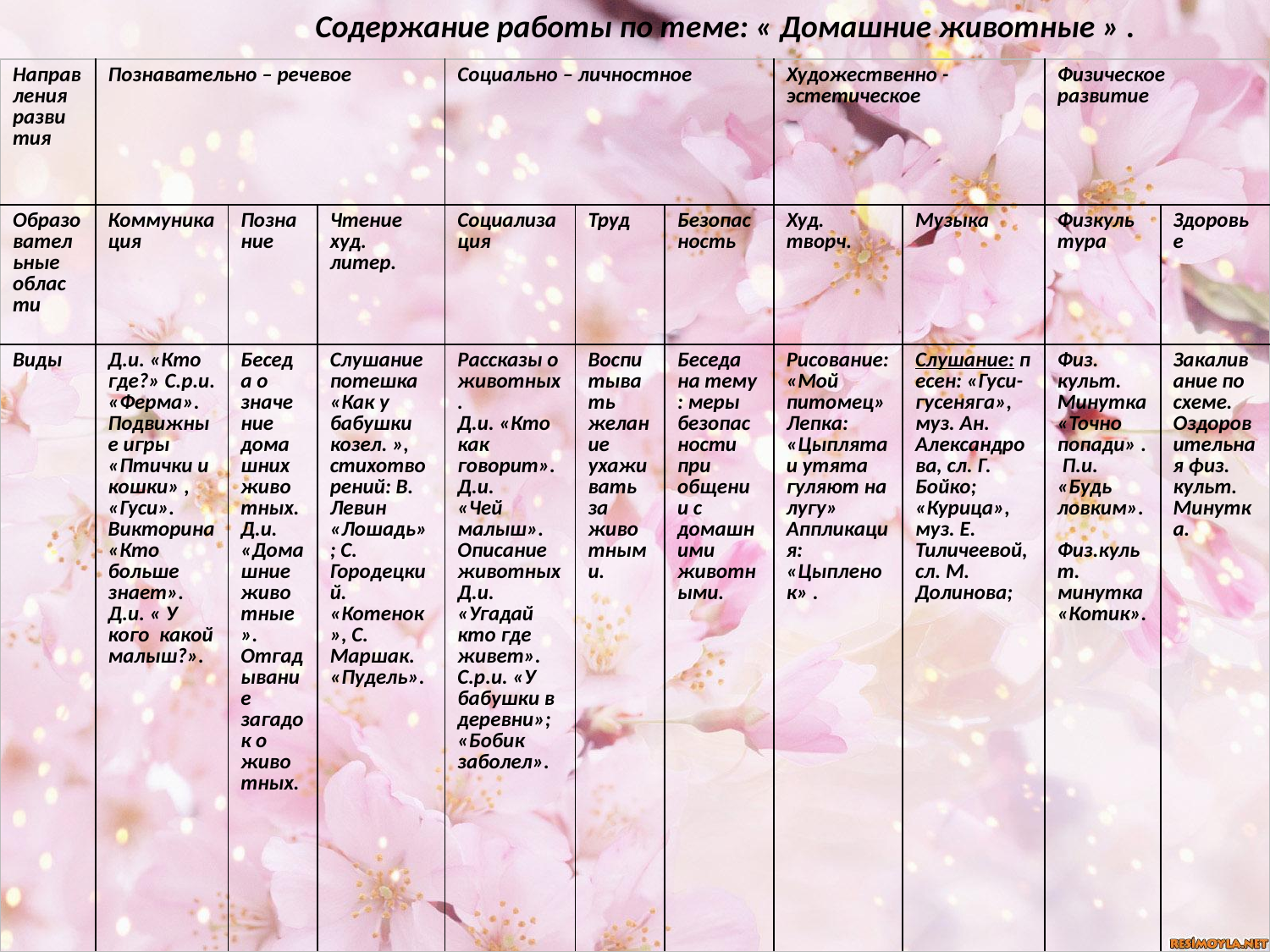

Содержание работы по теме: « Домашние животные » .
| Направления развития | Познавательно – речевое |  |  | Социально – личностное |  |  | Художественно - эстетическое |  | Физическое развитие |  |
| --- | --- | --- | --- | --- | --- | --- | --- | --- | --- | --- |
| Образовательные области | Коммуникация | Познание | Чтение худ. литер. | Социализация | Труд | Безопасность | Худ. творч. | Музыка | Физкультура | Здоровье |
| Виды | Д.и. «Кто где?» С.р.и. «Ферма». Подвижные игры «Птички и кошки» , «Гуси». Викторина «Кто больше знает». Д.и. « У кого какой малыш?». | Беседа о значение домашних животных. Д.и. «Домашние животные». Отгадывание загадок о животных. | Слушание потешка «Как у бабушки козел. », стихотворений: В. Левин «Лошадь»; С. Городецкий. «Котенок», С. Маршак. «Пудель». | Рассказы о животных. Д.и. «Кто как говорит». Д.и. «Чей малыш». Описание животныхД.и. «Угадай кто где живет». С.р.и. «У бабушки в деревни»; «Бобик заболел». | Воспитывать желание ухаживать за животными. | Беседа на тему : меры безопасности при общении с домашними животными. | Рисование: «Мой питомец» Лепка: «Цыплята и утята гуляют на лугу» Аппликация: «Цыпленок» . | Слушание: песен: «Гуси-гусеняга», муз. Ан. Александрова, сл. Г. Бойко; «Курица», муз. Е. Тиличеевой, сл. М. Долинова; | Физ. культ. Минутка «Точно попади» . П.и. «Будь ловким». Физ.культ. минутка «Котик». | Закаливание по схеме. Оздоровительная физ. культ. Минутка. |